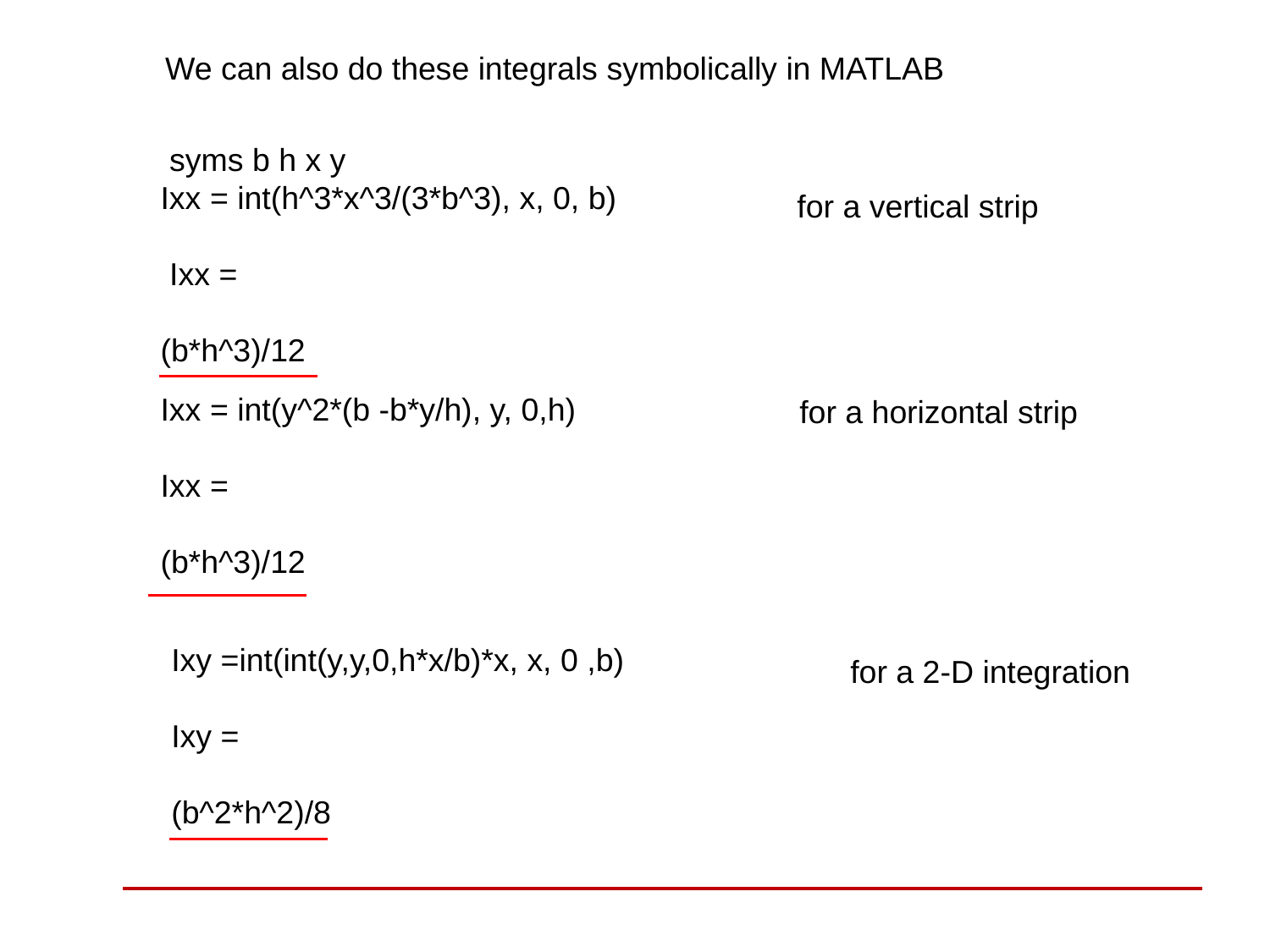

We can also do these integrals symbolically in MATLAB

 syms b h x y
Ixx = int(h^3*x^3/(3*b^3), x, 0, b)

 Ixx =

(b*h^3)/12
for a vertical strip
Ixx = int(y^2*(b -b*y/h), y, 0,h)

Ixx =

(b*h^3)/12
for a horizontal strip

Ixy =int(int(y,y,0,h*x/b)*x, x, 0 ,b)

Ixy =

(b^2*h^2)/8
for a 2-D integration